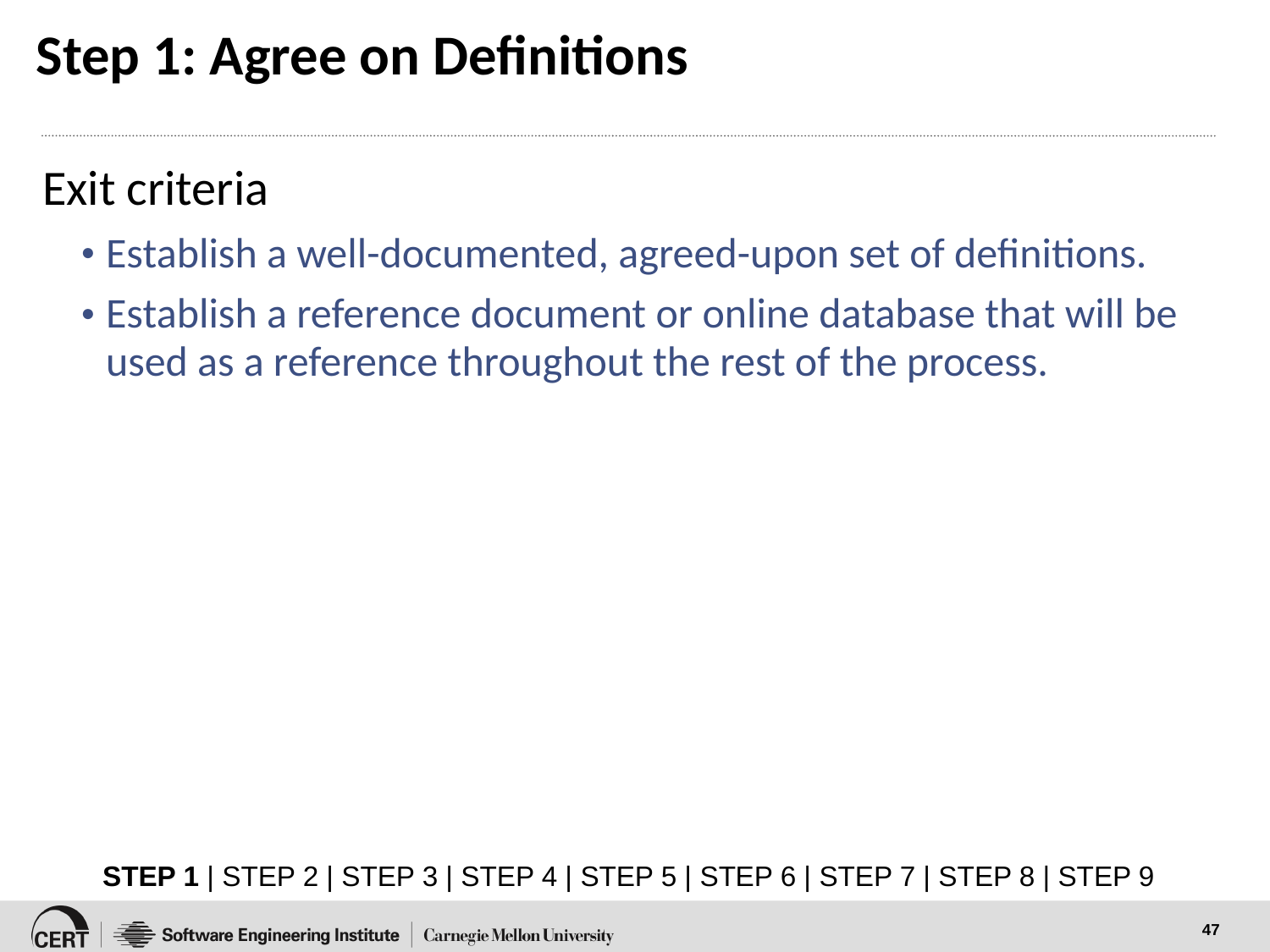

# Step 1: Agree on Definitions
Exit criteria
Establish a well-documented, agreed-upon set of definitions.
Establish a reference document or online database that will be used as a reference throughout the rest of the process.
STEP 1 | STEP 2 | STEP 3 | STEP 4 | STEP 5 | STEP 6 | STEP 7 | STEP 8 | STEP 9